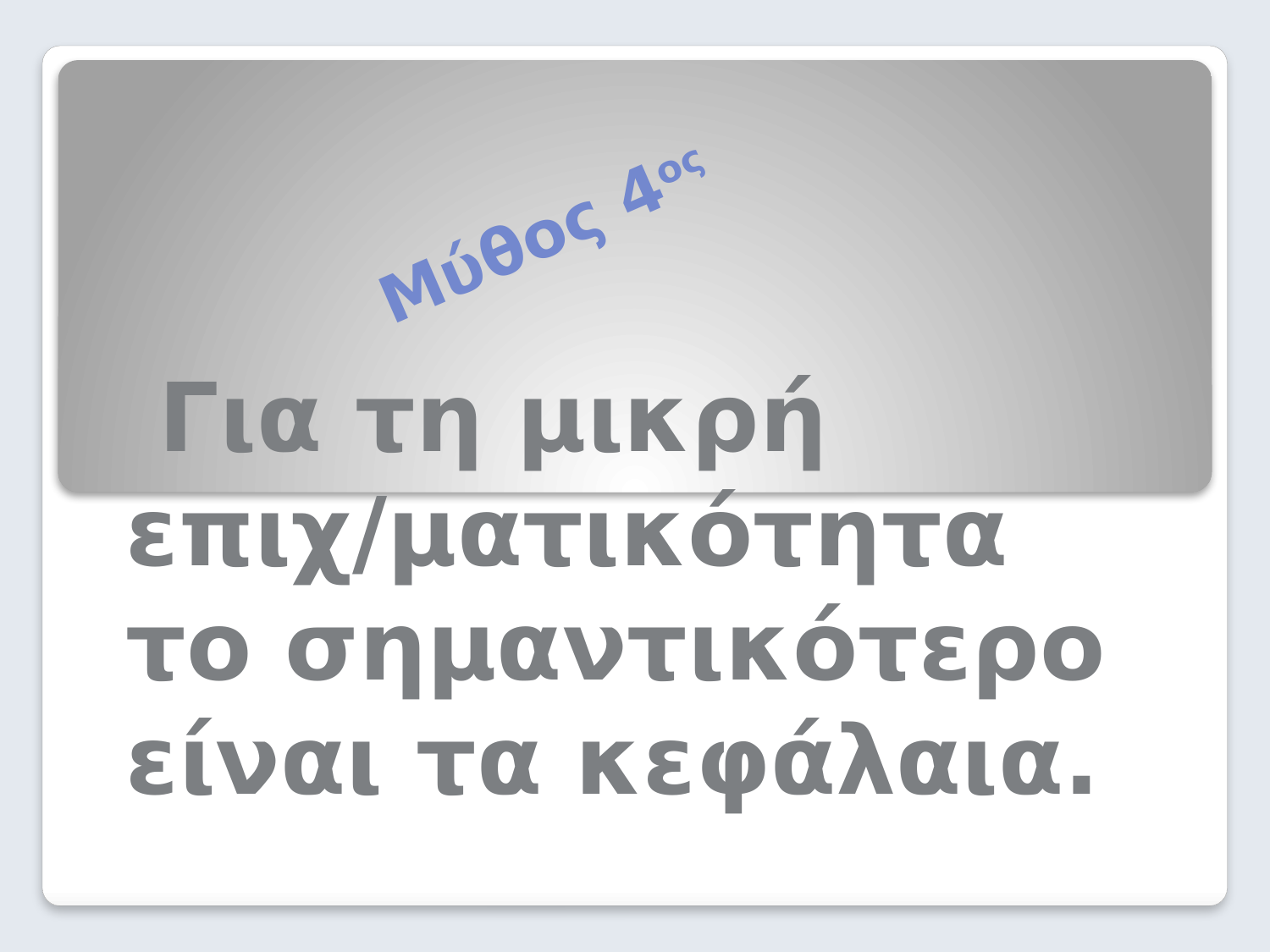

# Μύθος 4ος
 Για τη μικρή επιχ/ματικότητα το σημαντικότερο είναι τα κεφάλαια.